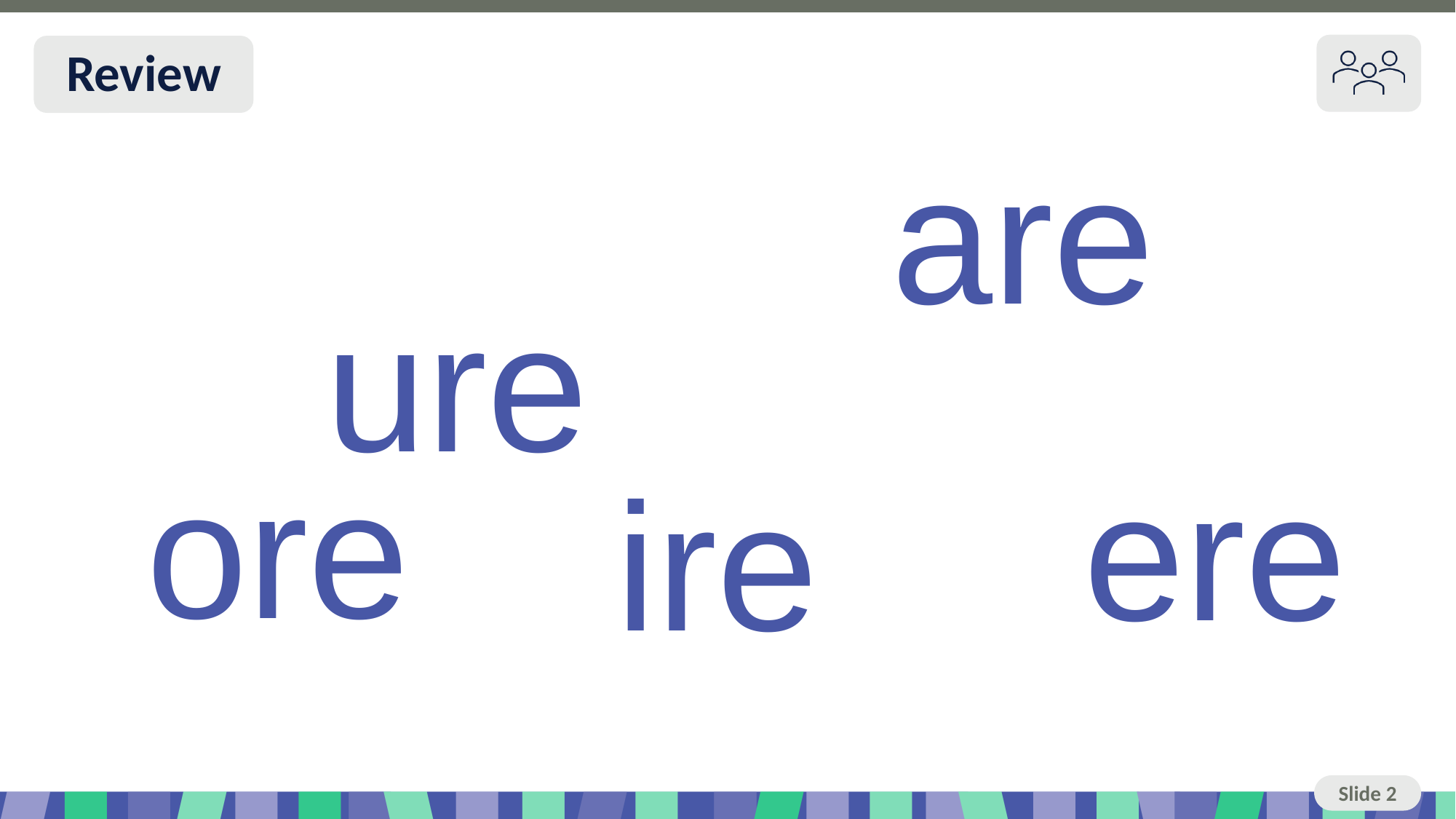

# Slide 2 Review You do
 ure
 are
 ere
 ire
 ore